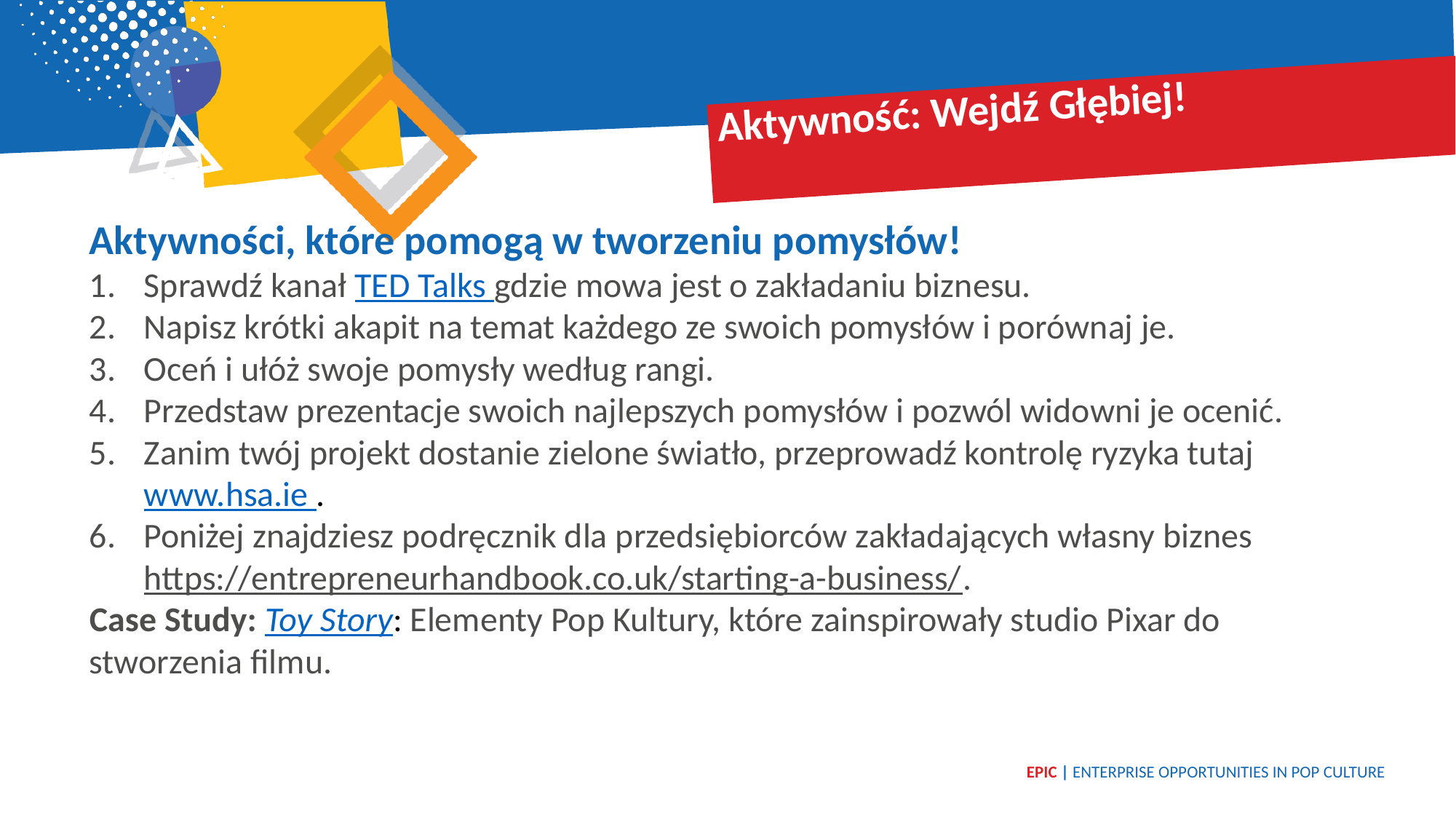

Aktywność: Wejdź Głębiej!

Aktywności, które pomogą w tworzeniu pomysłów!
Sprawdź kanał TED Talks gdzie mowa jest o zakładaniu biznesu.
Napisz krótki akapit na temat każdego ze swoich pomysłów i porównaj je.
Oceń i ułóż swoje pomysły według rangi.
Przedstaw prezentacje swoich najlepszych pomysłów i pozwól widowni je ocenić.
Zanim twój projekt dostanie zielone światło, przeprowadź kontrolę ryzyka tutaj www.hsa.ie .
Poniżej znajdziesz podręcznik dla przedsiębiorców zakładających własny biznes https://entrepreneurhandbook.co.uk/starting-a-business/.
Case Study: Toy Story: Elementy Pop Kultury, które zainspirowały studio Pixar do stworzenia filmu.